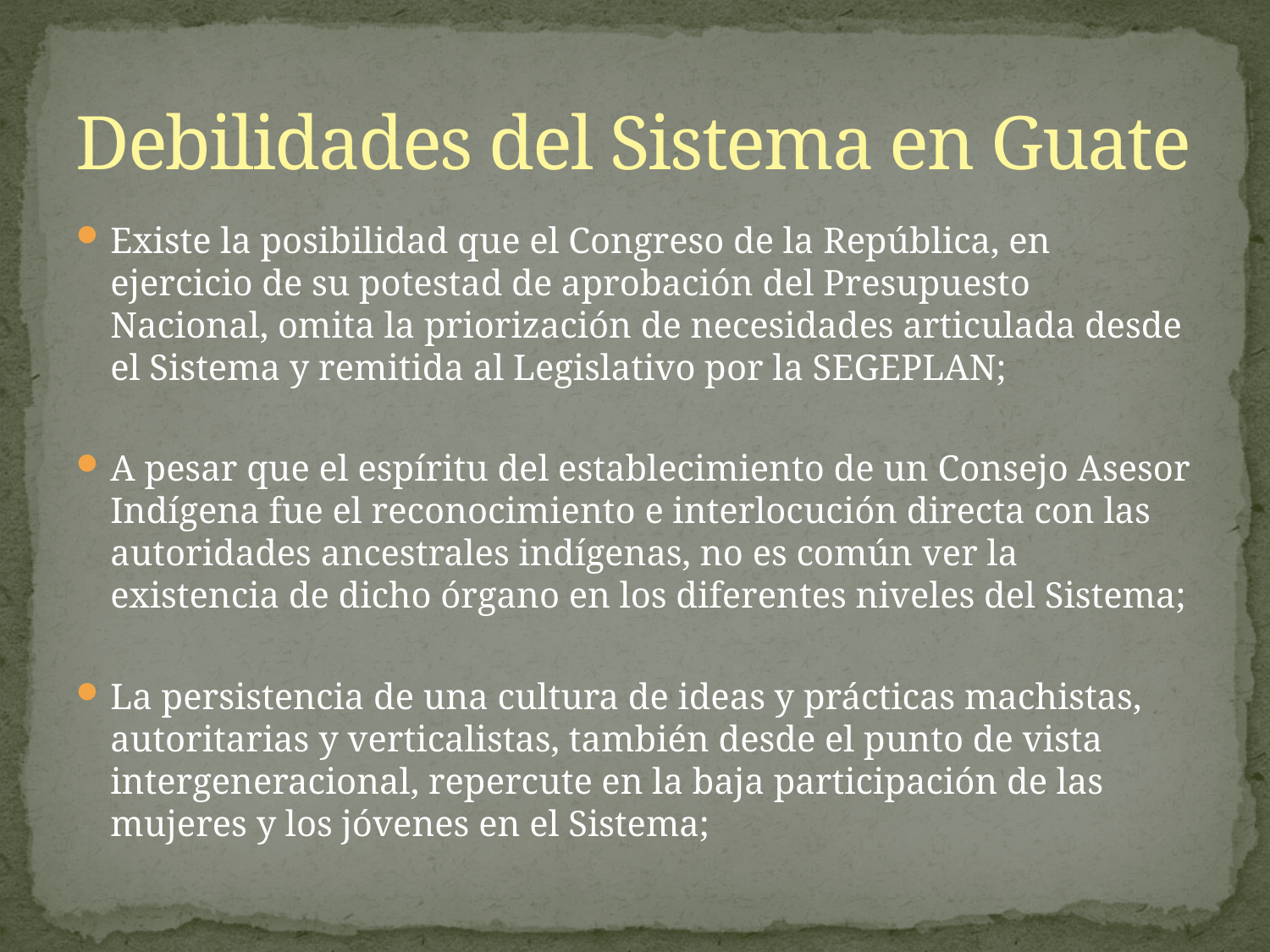

# Debilidades del Sistema en Guate
Existe la posibilidad que el Congreso de la República, en ejercicio de su potestad de aprobación del Presupuesto Nacional, omita la priorización de necesidades articulada desde el Sistema y remitida al Legislativo por la SEGEPLAN;

A pesar que el espíritu del establecimiento de un Consejo Asesor Indígena fue el reconocimiento e interlocución directa con las autoridades ancestrales indígenas, no es común ver la existencia de dicho órgano en los diferentes niveles del Sistema;

La persistencia de una cultura de ideas y prácticas machistas, autoritarias y verticalistas, también desde el punto de vista intergeneracional, repercute en la baja participación de las mujeres y los jóvenes en el Sistema;